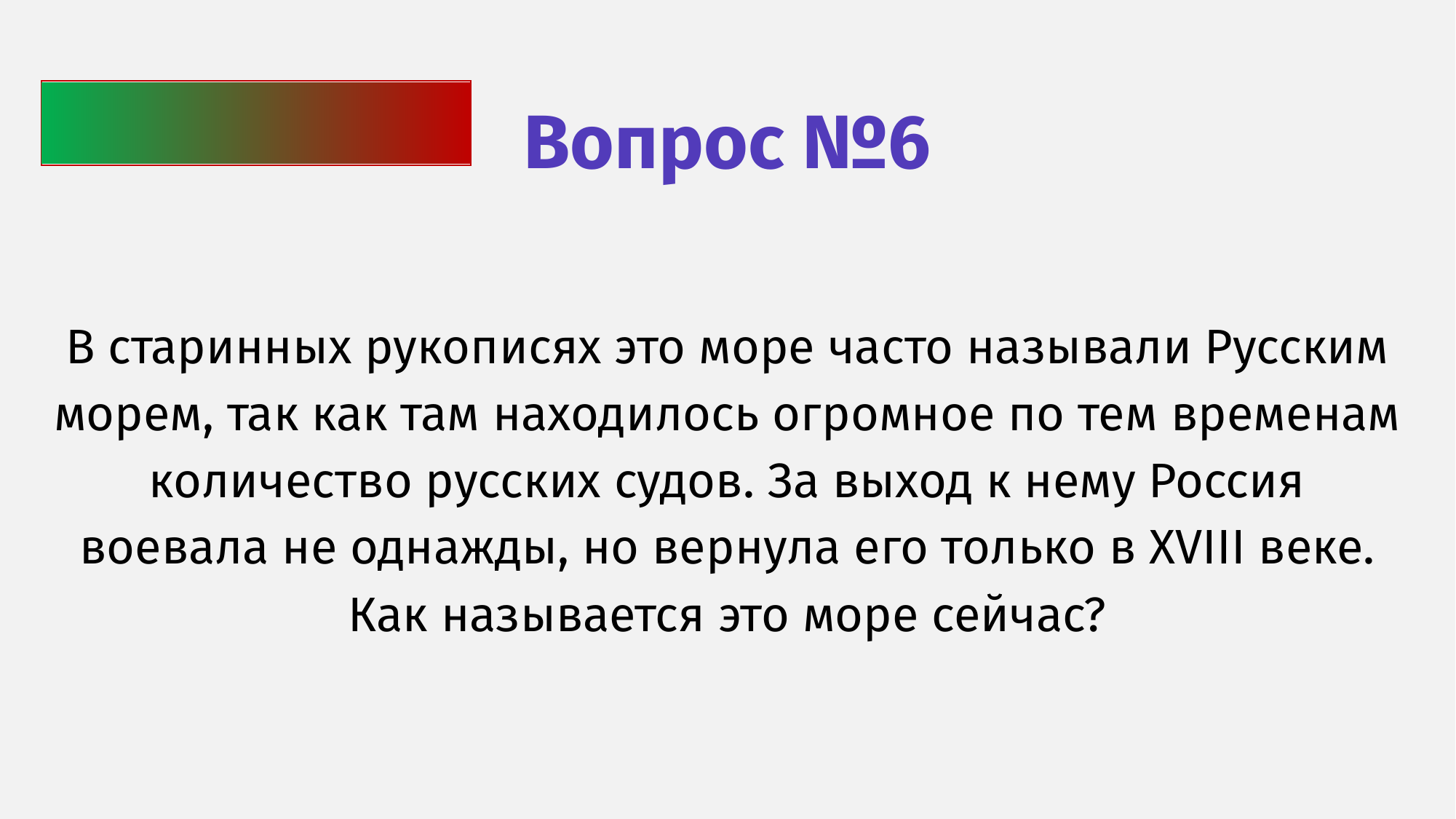

Вопрос №6
В старинных рукописях это море часто называли Русским морем, так как там находилось огромное по тем временам количество русских судов. За выход к нему Россия воевала не однажды, но вернула его только в XVIII веке. Как называется это море сейчас?